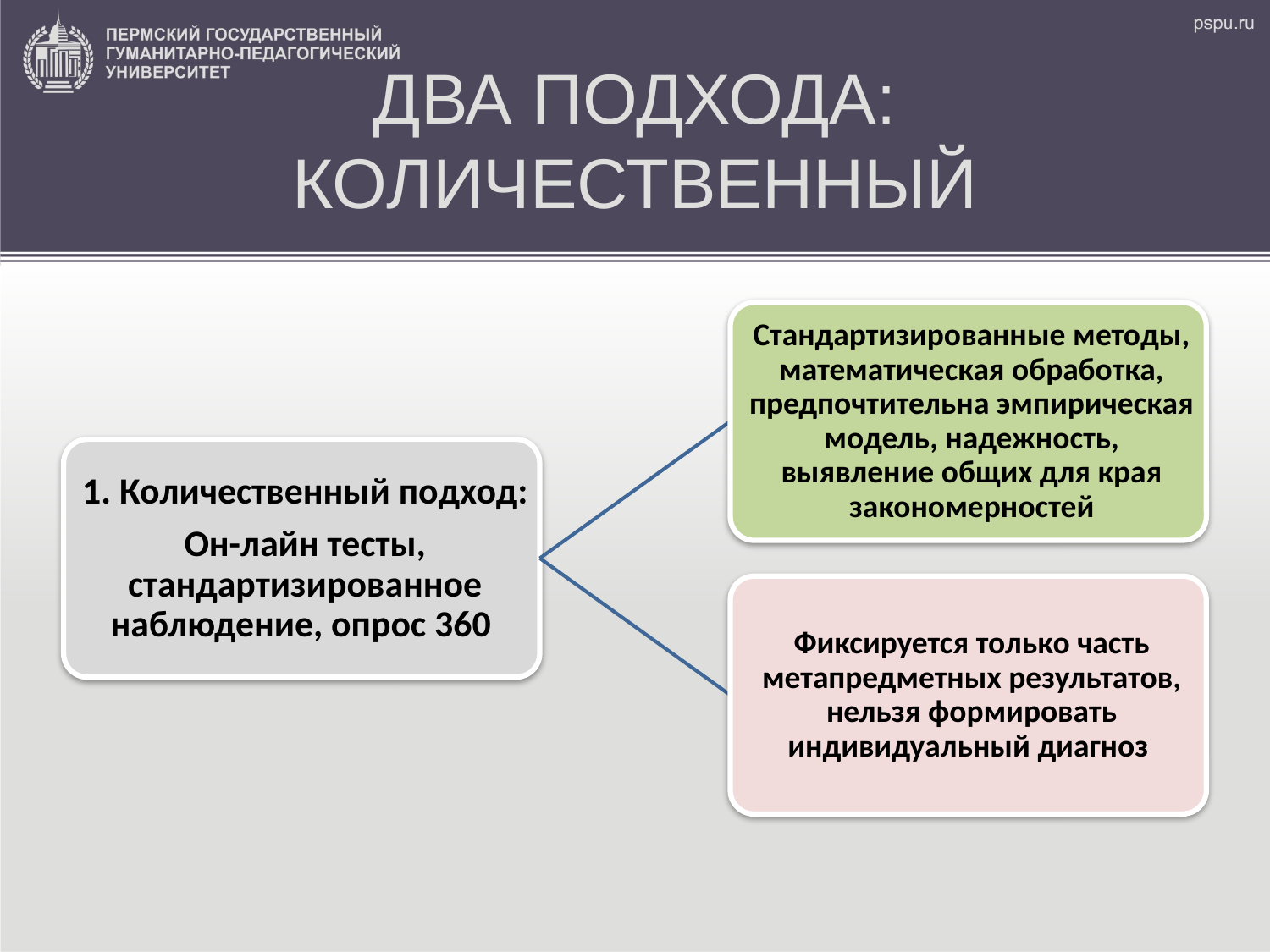

# ДВА ПОДХОДА: КОЛИЧЕСТВЕННЫЙ
1. Количественный подход:
Он-лайн тесты, стандартизированное наблюдение, опрос 360

Стандартизированные методы, математическая обработка, предпочтительна эмпирическая модель, надежность, выявление общих для края закономерностей

Фиксируется только часть метапредметных результатов, нельзя формировать индивидуальный диагноз